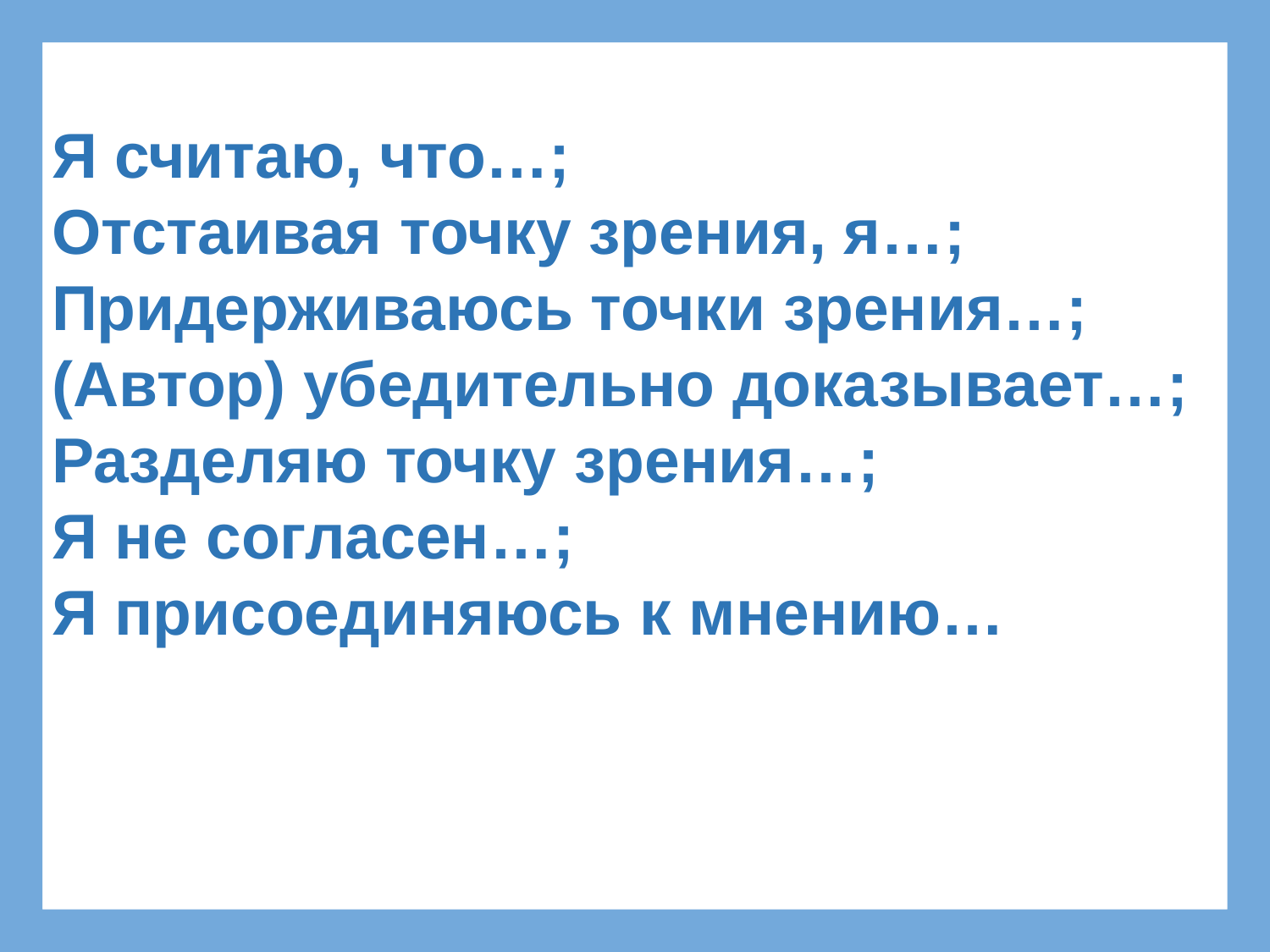

Я считаю, что…;
Отстаивая точку зрения, я…;
Придерживаюсь точки зрения…;
(Автор) убедительно доказывает…;
Разделяю точку зрения…;
Я не согласен…;
Я присоединяюсь к мнению…